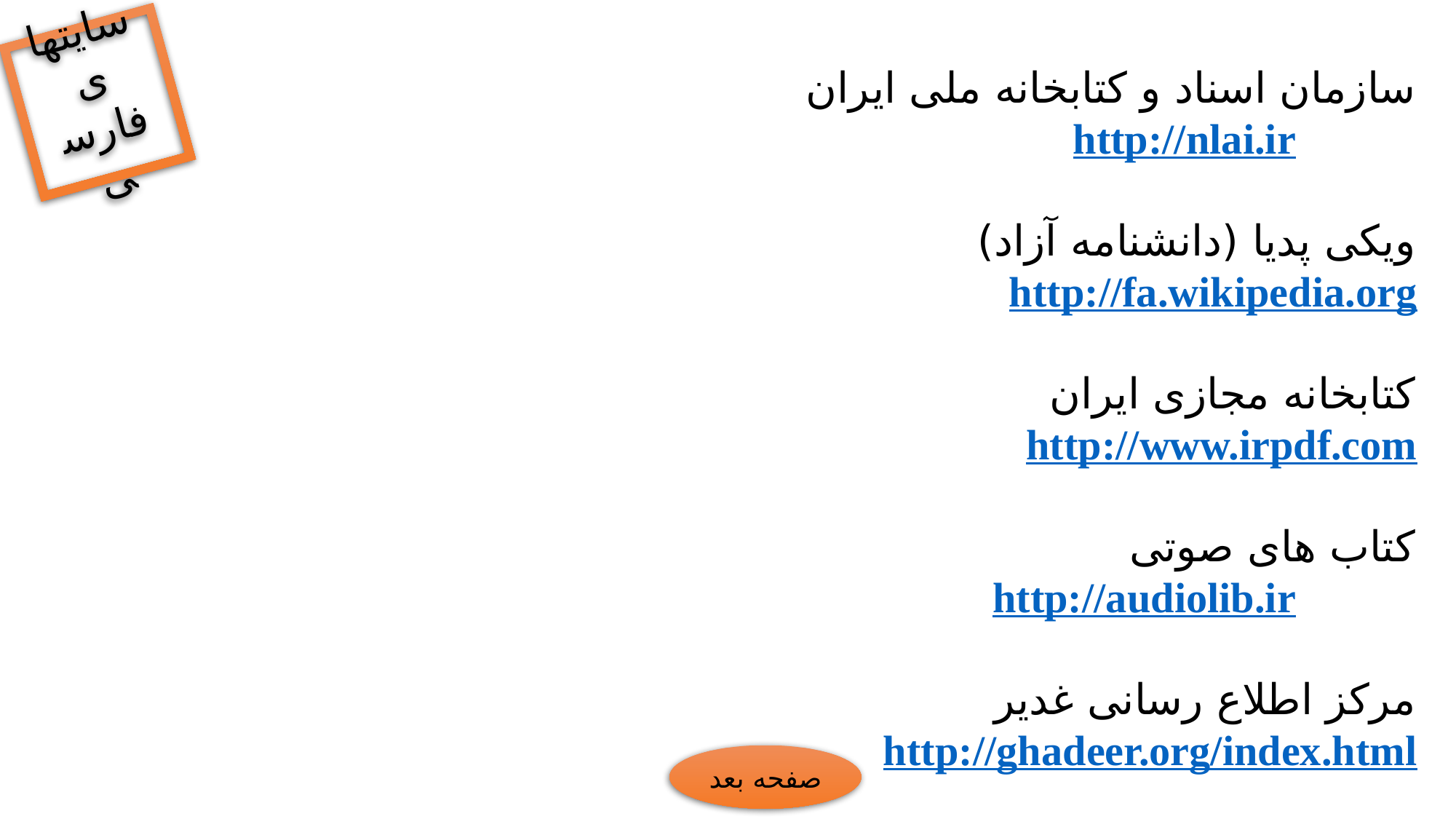

سایتهای فارسی
سازمان اسناد و کتابخانه ملی ایران                                                     http://nlai.ir

ویکی پدیا (دانشنامه آزاد)                                              http://fa.wikipedia.org

کتابخانه مجازی ایران                                                        http://www.irpdf.com

کتاب های صوتی                                                                             http://audiolib.ir

مرکز اطلاع رسانی غدیر                                  http://ghadeer.org/index.html

پایگاه اطلاع رسانی حدیث شیعه                                     http://www.hadith.net

پایگاه اطلاع رسانی حوزه                                                          http://hawzah.net

صفحه بعد